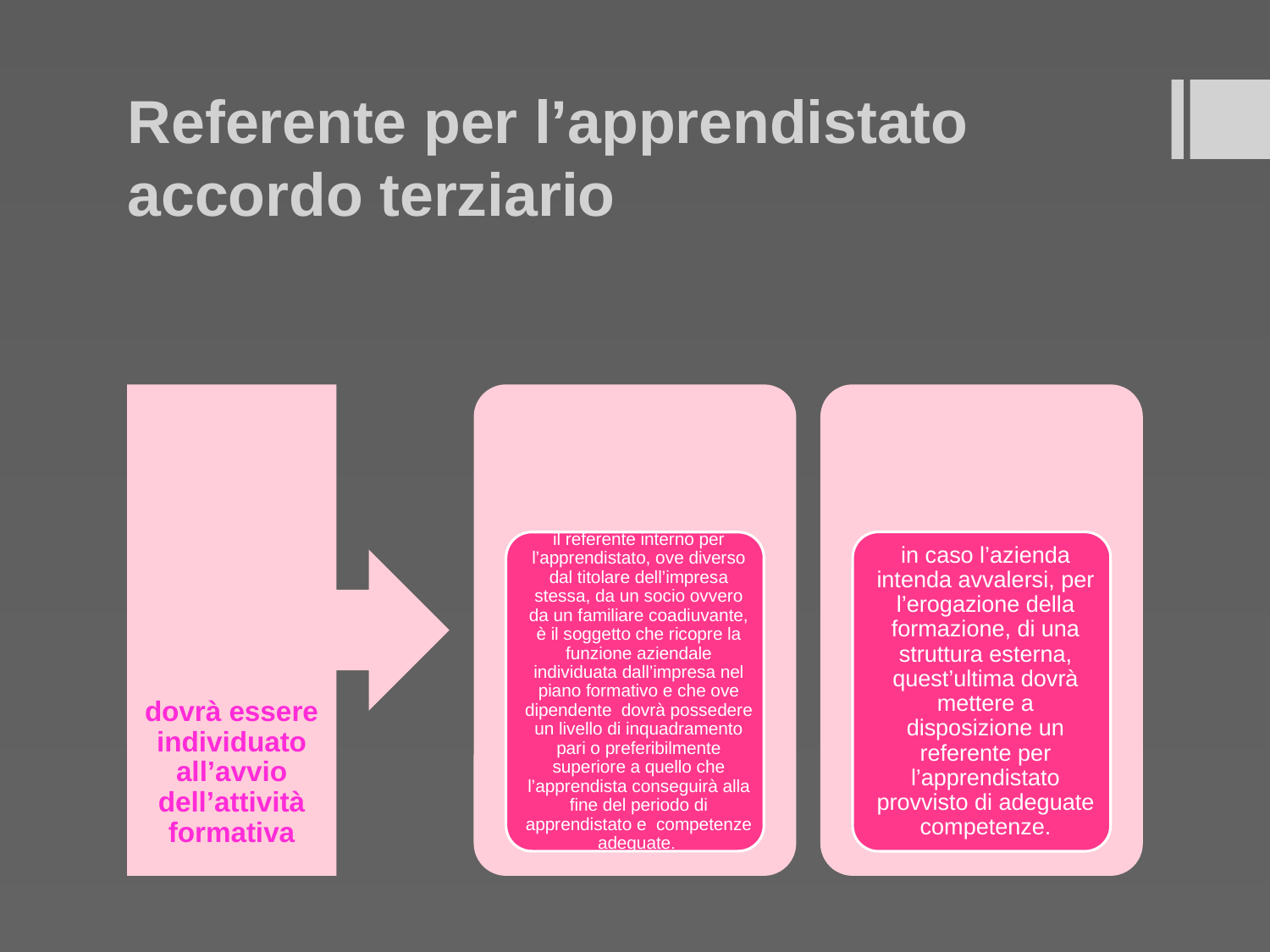

# Referente per l’apprendistato accordo terziario

dovrà essere individuato all’avvio dell’attività formativa

il referente interno per l’apprendistato, ove diverso dal titolare dell’impresa stessa, da un socio ovvero da un familiare coadiuvante, è il soggetto che ricopre la funzione aziendale individuata dall’impresa nel piano formativo e che ove dipendente  dovrà possedere un livello di inquadramento pari o preferibilmente superiore a quello che l’apprendista conseguirà alla fine del periodo di apprendistato e  competenze adeguate.

in caso l’azienda intenda avvalersi, per l’erogazione della formazione, di una struttura esterna, quest’ultima dovrà mettere a disposizione un referente per l’apprendistato provvisto di adeguate competenze.